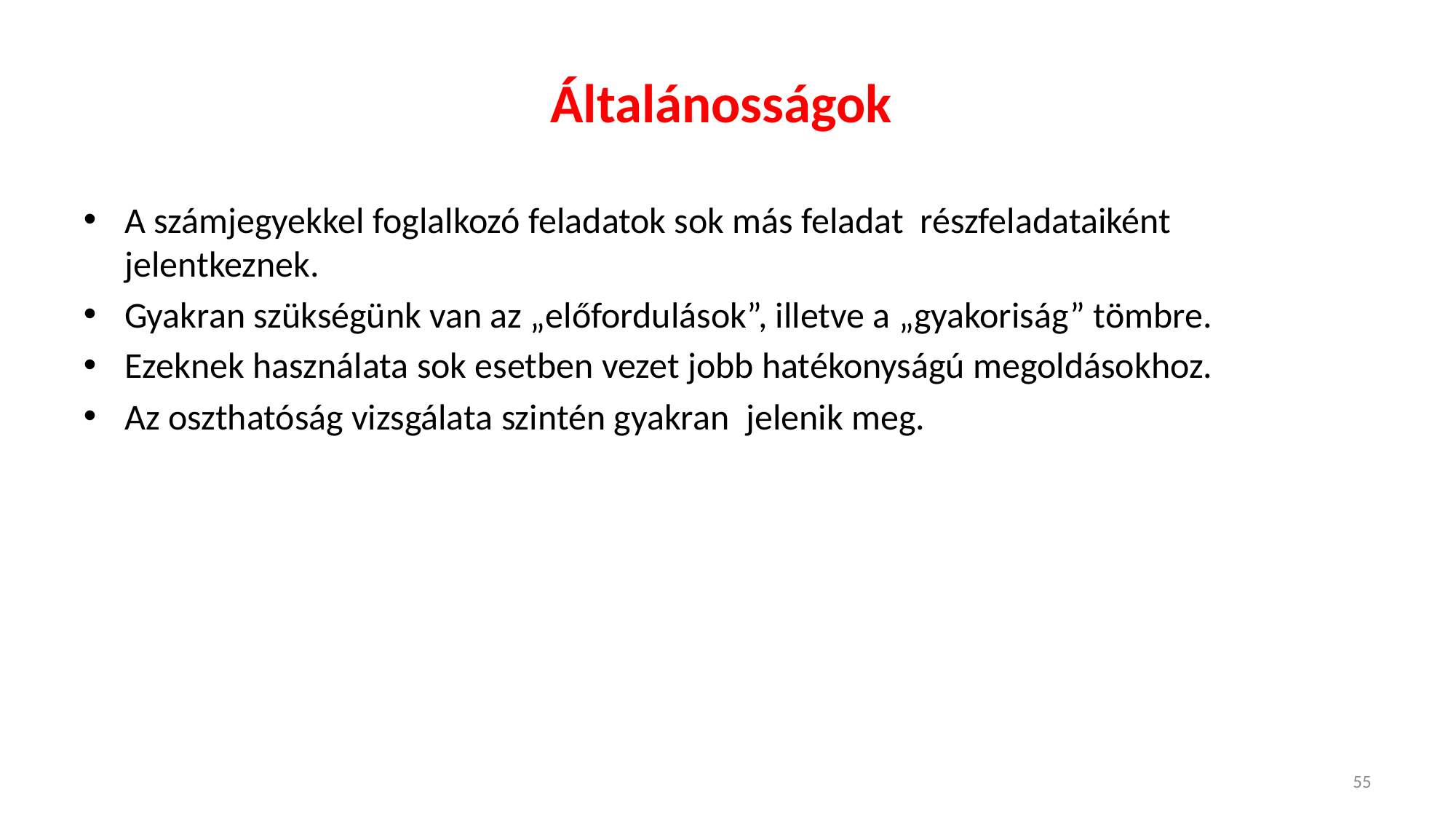

# Általánosságok
A számjegyekkel foglalkozó feladatok sok más feladat  részfeladataiként jelentkeznek.
Gyakran szükségünk van az „előfordulások”, illetve a „gyakoriság” tömbre.
Ezeknek használata sok esetben vezet jobb hatékonyságú megoldásokhoz.
Az oszthatóság vizsgálata szintén gyakran  jelenik meg.

55